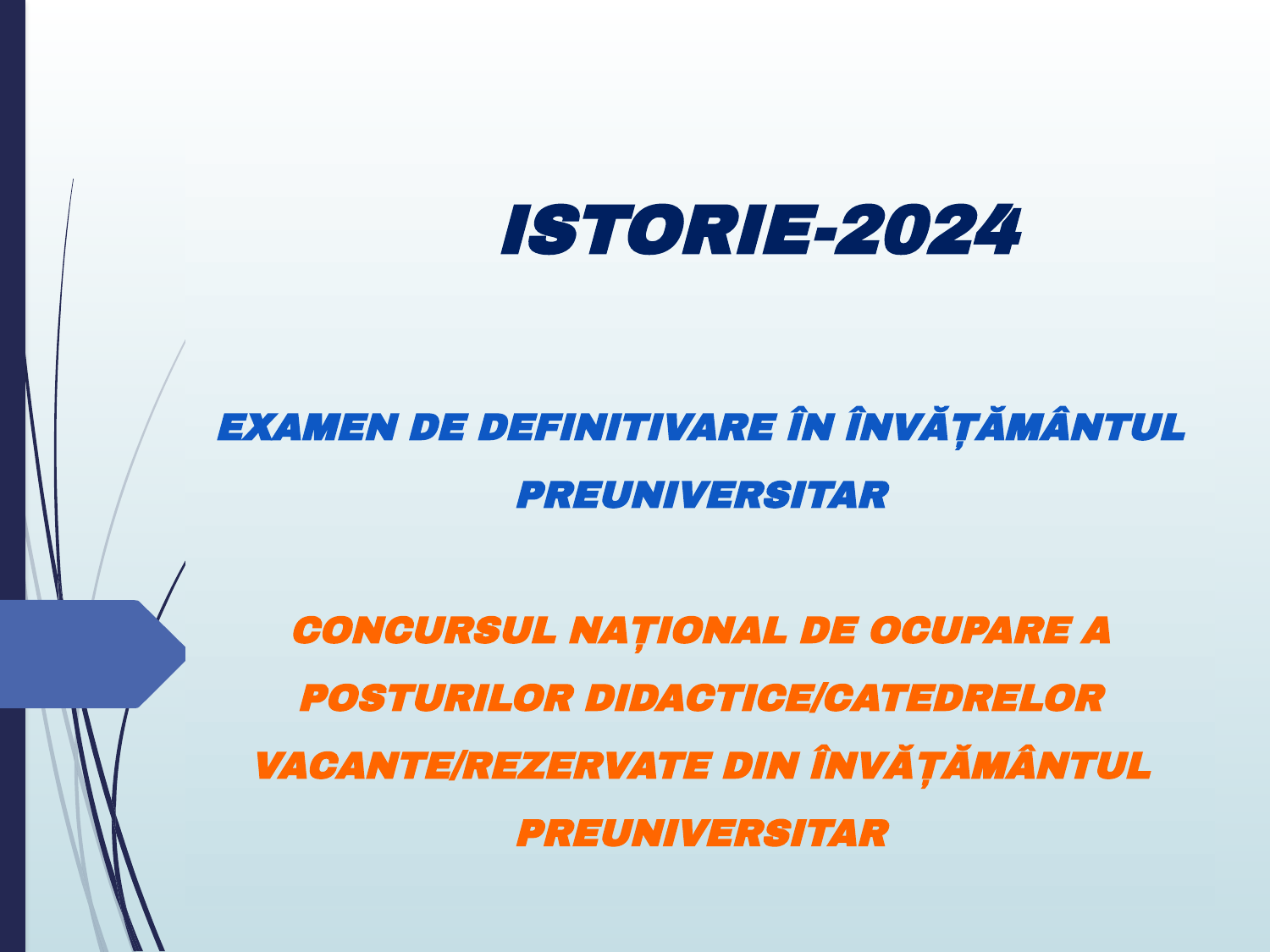

# ISTORIE-2024 EXAMEN DE DEFINITIVARE ÎN ÎNVĂȚĂMÂNTUL PREUNIVERSITAR CONCURSUL NAȚIONAL DE OCUPARE A POSTURILOR DIDACTICE/CATEDRELOR VACANTE/REZERVATE DIN ÎNVĂŢĂMÂNTUL PREUNIVERSITAR